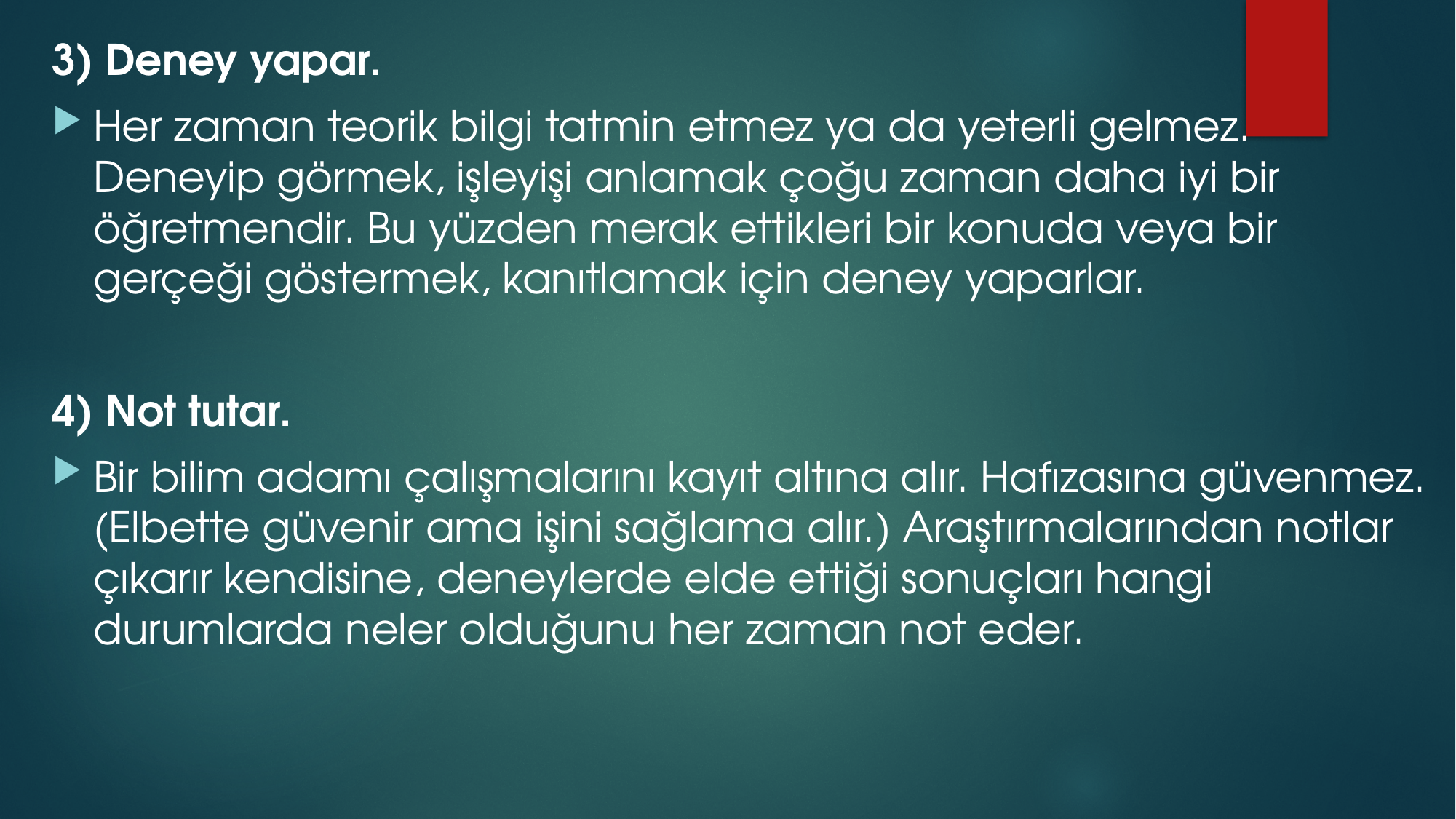

3) Deney yapar.
Her zaman teorik bilgi tatmin etmez ya da yeterli gelmez. Deneyip görmek, işleyişi anlamak çoğu zaman daha iyi bir öğretmendir. Bu yüzden merak ettikleri bir konuda veya bir gerçeği göstermek, kanıtlamak için deney yaparlar.

4) Not tutar.
Bir bilim adamı çalışmalarını kayıt altına alır. Hafızasına güvenmez. (Elbette güvenir ama işini sağlama alır.) Araştırmalarından notlar çıkarır kendisine, deneylerde elde ettiği sonuçları hangi durumlarda neler olduğunu her zaman not eder.